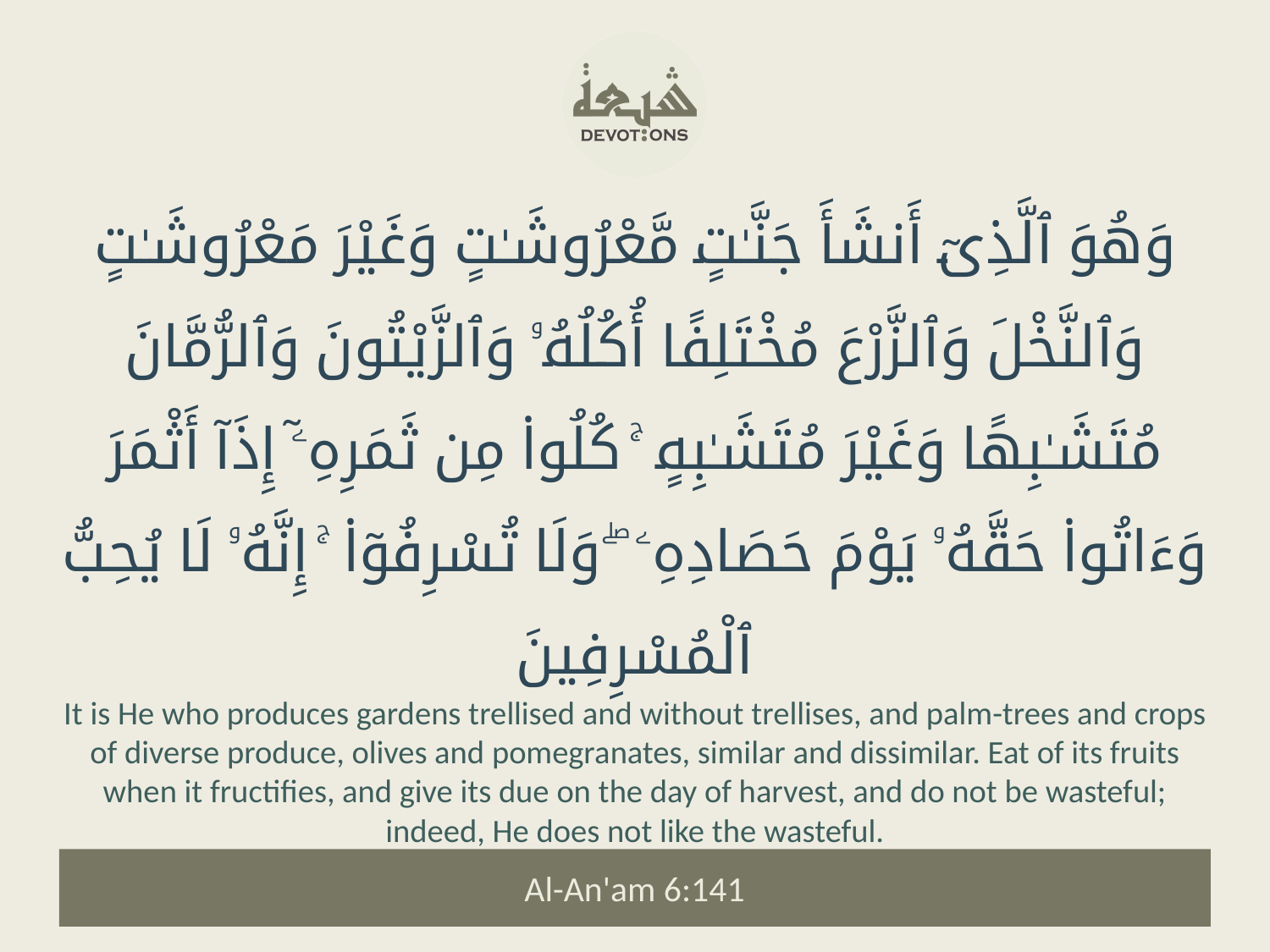

وَهُوَ ٱلَّذِىٓ أَنشَأَ جَنَّـٰتٍ مَّعْرُوشَـٰتٍ وَغَيْرَ مَعْرُوشَـٰتٍ وَٱلنَّخْلَ وَٱلزَّرْعَ مُخْتَلِفًا أُكُلُهُۥ وَٱلزَّيْتُونَ وَٱلرُّمَّانَ مُتَشَـٰبِهًا وَغَيْرَ مُتَشَـٰبِهٍ ۚ كُلُوا۟ مِن ثَمَرِهِۦٓ إِذَآ أَثْمَرَ وَءَاتُوا۟ حَقَّهُۥ يَوْمَ حَصَادِهِۦ ۖ وَلَا تُسْرِفُوٓا۟ ۚ إِنَّهُۥ لَا يُحِبُّ ٱلْمُسْرِفِينَ
It is He who produces gardens trellised and without trellises, and palm-trees and crops of diverse produce, olives and pomegranates, similar and dissimilar. Eat of its fruits when it fructifies, and give its due on the day of harvest, and do not be wasteful; indeed, He does not like the wasteful.
Al-An'am 6:141